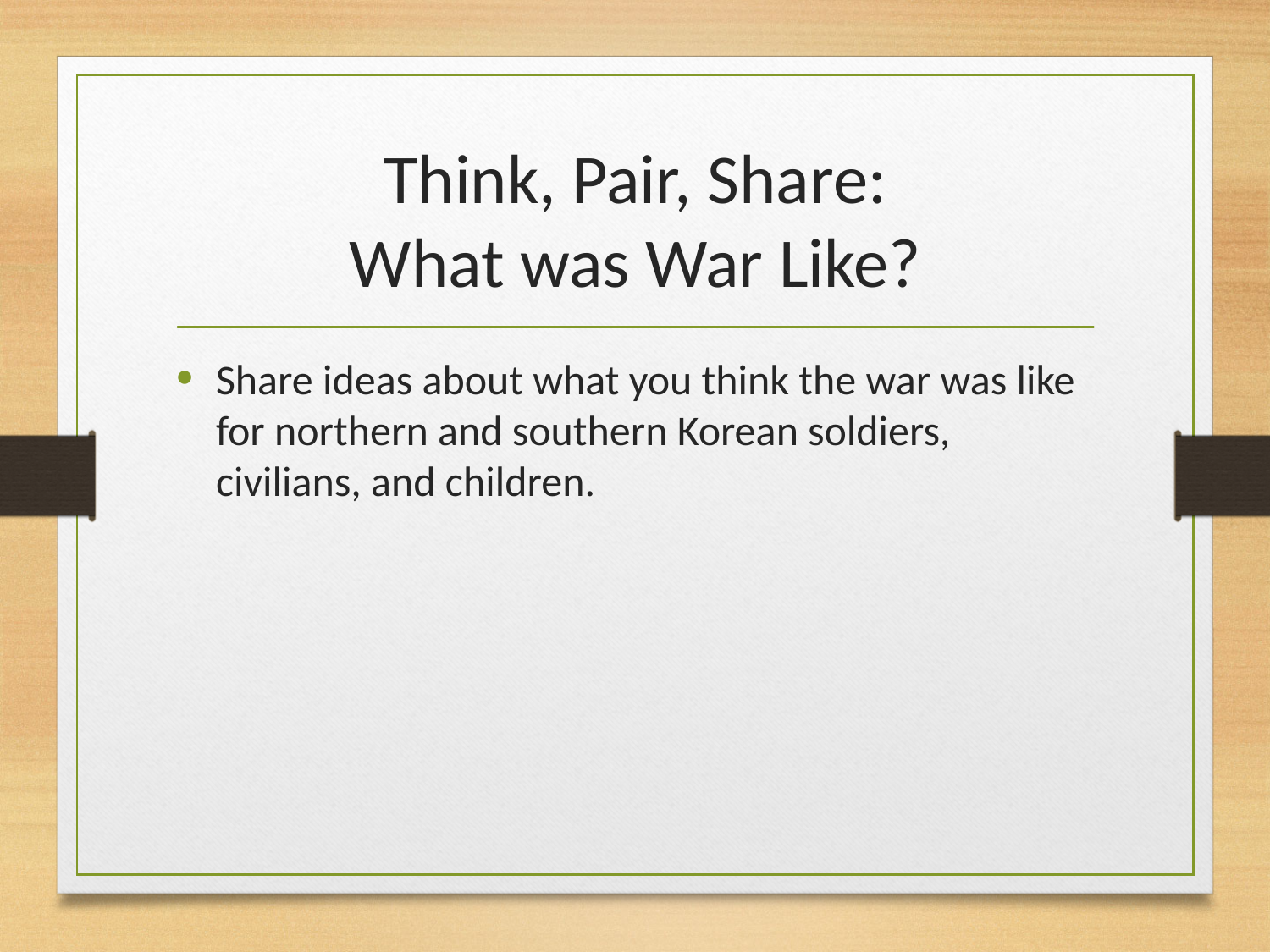

# Think, Pair, Share: What was War Like?
Share ideas about what you think the war was like for northern and southern Korean soldiers, civilians, and children.